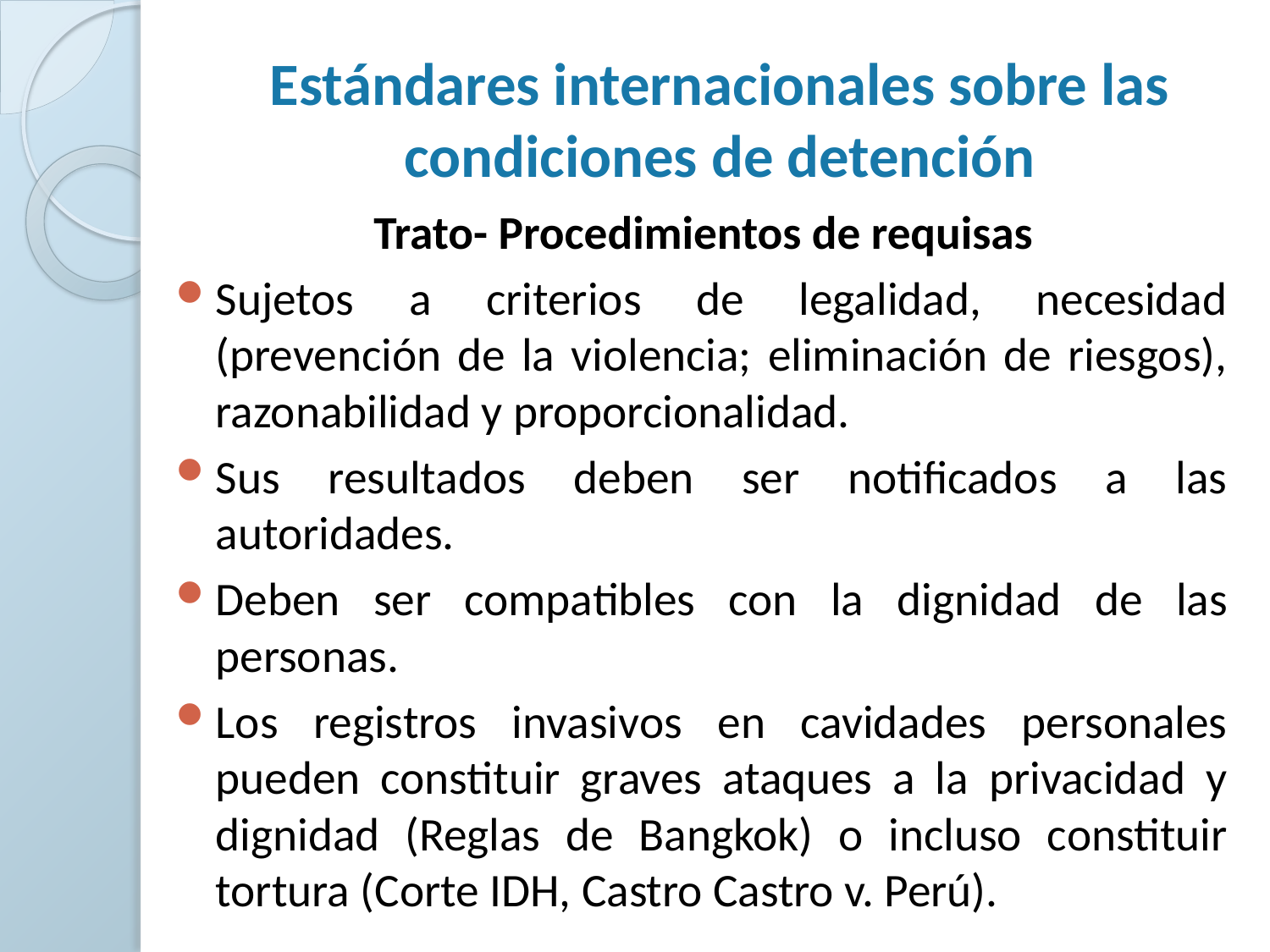

# Estándares internacionales sobre las condiciones de detención
Trato- Procedimientos de requisas
Sujetos a criterios de legalidad, necesidad (prevención de la violencia; eliminación de riesgos), razonabilidad y proporcionalidad.
Sus resultados deben ser notificados a las autoridades.
Deben ser compatibles con la dignidad de las personas.
Los registros invasivos en cavidades personales pueden constituir graves ataques a la privacidad y dignidad (Reglas de Bangkok) o incluso constituir tortura (Corte IDH, Castro Castro v. Perú).